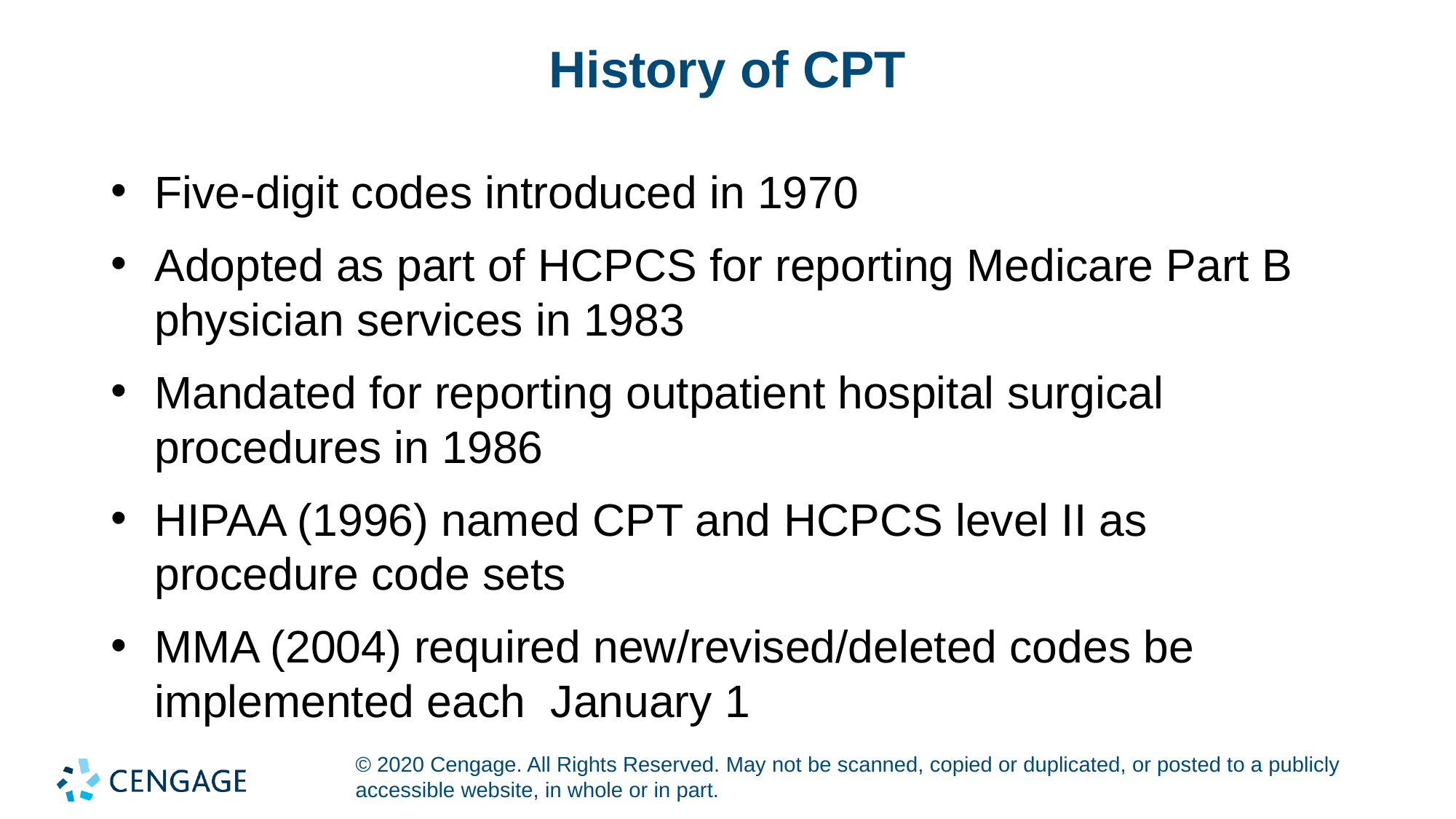

# History of CPT
Five-digit codes introduced in 1970
Adopted as part of HCPCS for reporting Medicare Part B physician services in 1983
Mandated for reporting outpatient hospital surgical procedures in 1986
HIPAA (1996) named CPT and HCPCS level II as procedure code sets
MMA (2004) required new/revised/deleted codes be implemented each  January 1